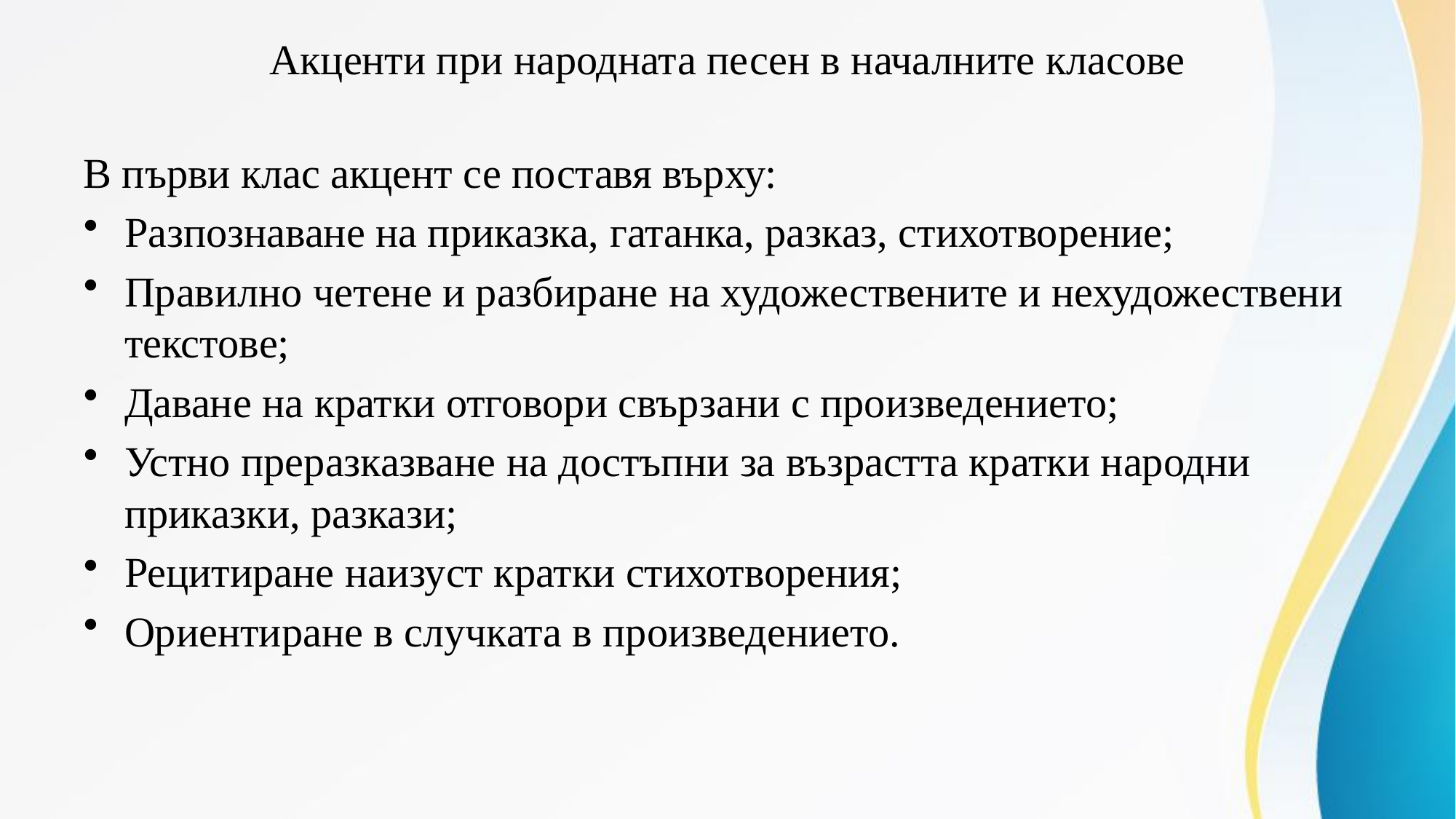

# Акценти при народната песен в началните класове
В първи клас акцент се поставя върху:
Разпознаване на приказка, гатанка, разказ, стихотворение;
Правилно четене и разбиране на художествените и нехудожествени текстове;
Даване на кратки отговори свързани с произведението;
Устно преразказване на достъпни за възрастта кратки народни приказки, разкази;
Рецитиране наизуст кратки стихотворения;
Ориентиране в случката в произведението.